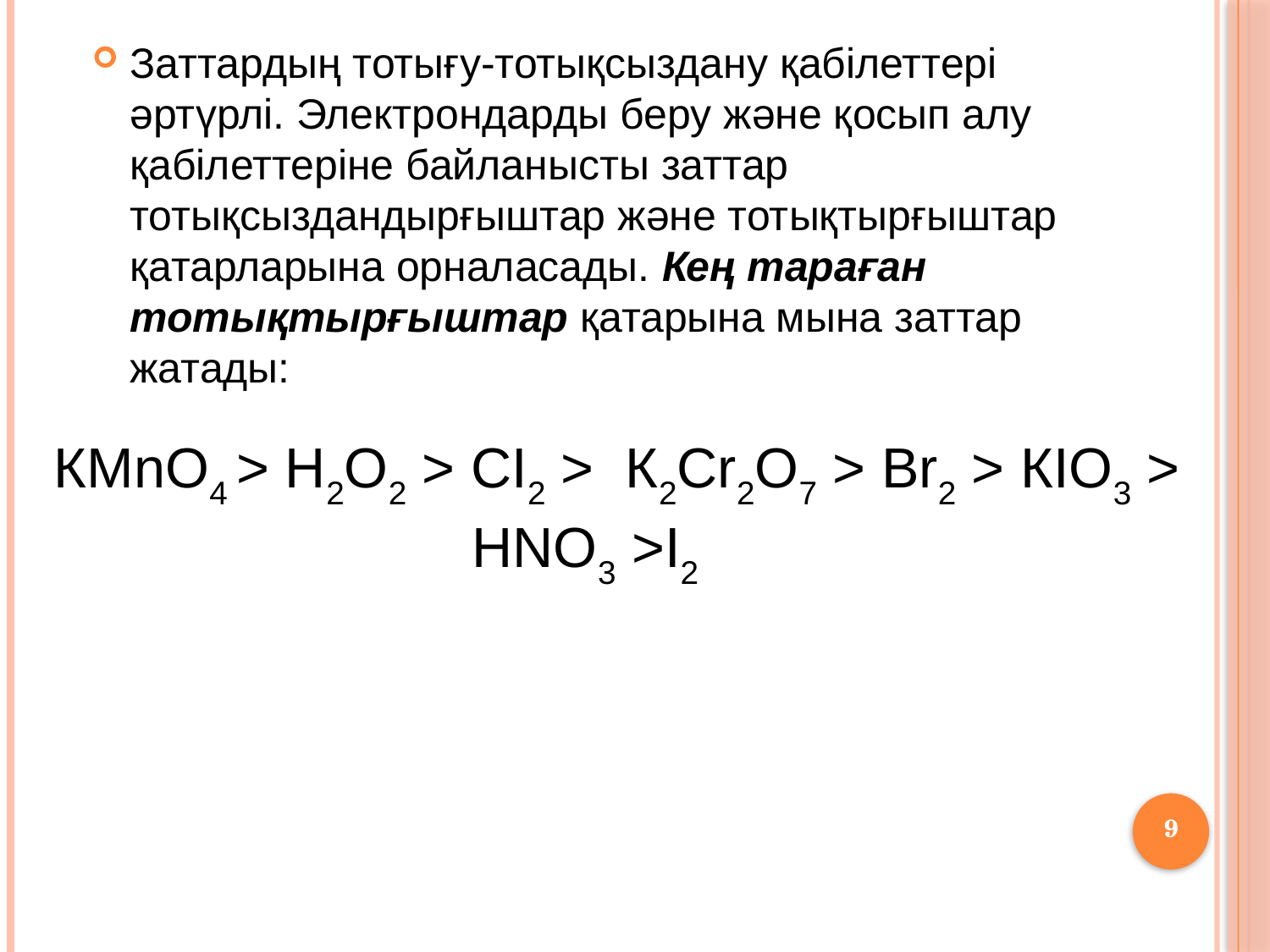

Заттардың тотығу-тотықсыздану қабілеттері әртүрлі. Электрондарды беру және қосып алу қабілеттеріне байланысты заттар тотықсыздандырғыштар және тотықтырғыштар қатарларына орналасады. Кең тараған тотықтырғыштар қатарына мына заттар жатады:

КМnО4 > Н2О2 > СІ2 >  К2Сr2О7 > Вr2 > КІО3 > НNО3 >І2
9